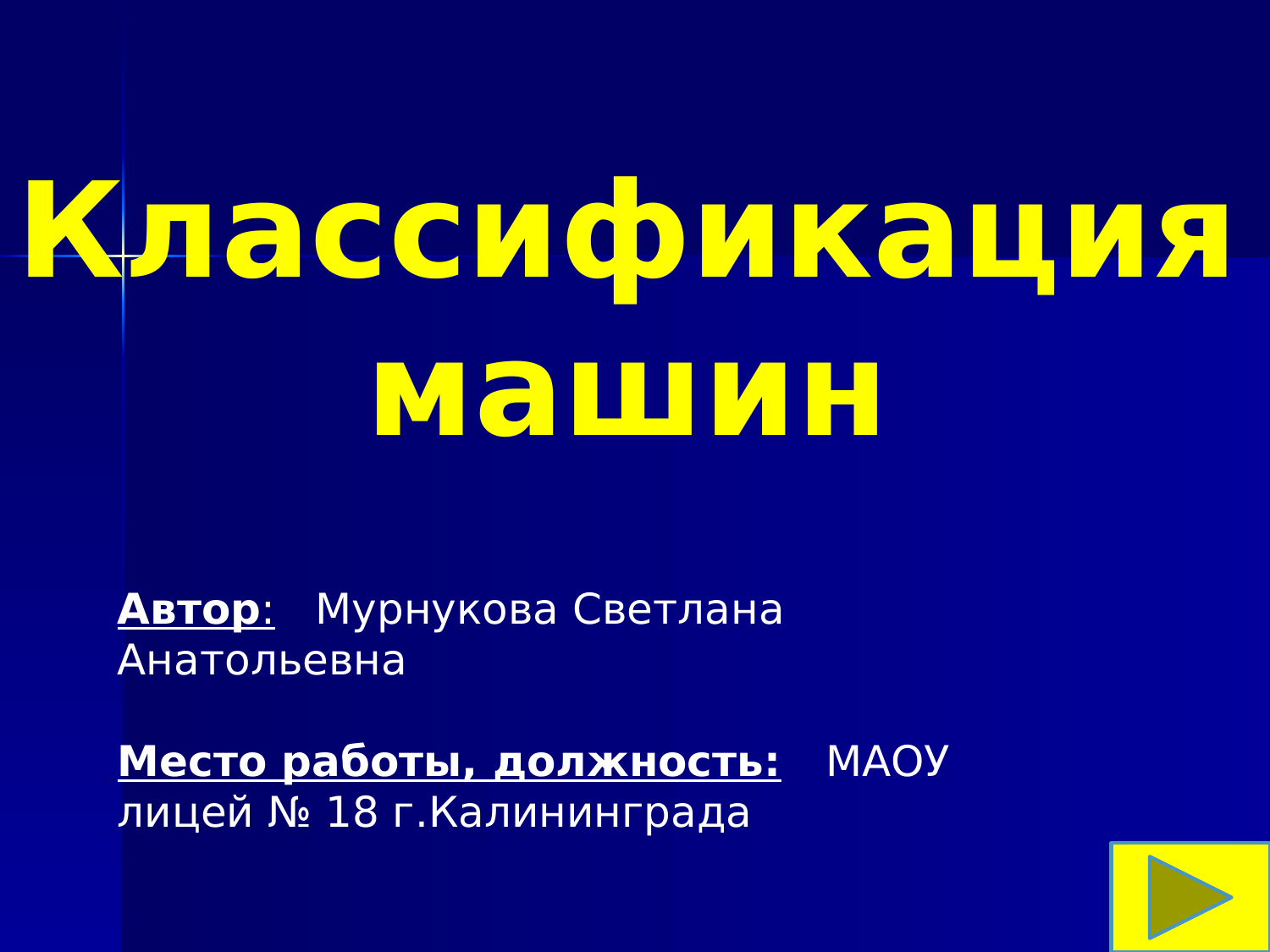

# Классификация машин
Автор:   Мурнукова Светлана Анатольевна
Место работы, должность:   МАОУ лицей № 18 г.Калининграда